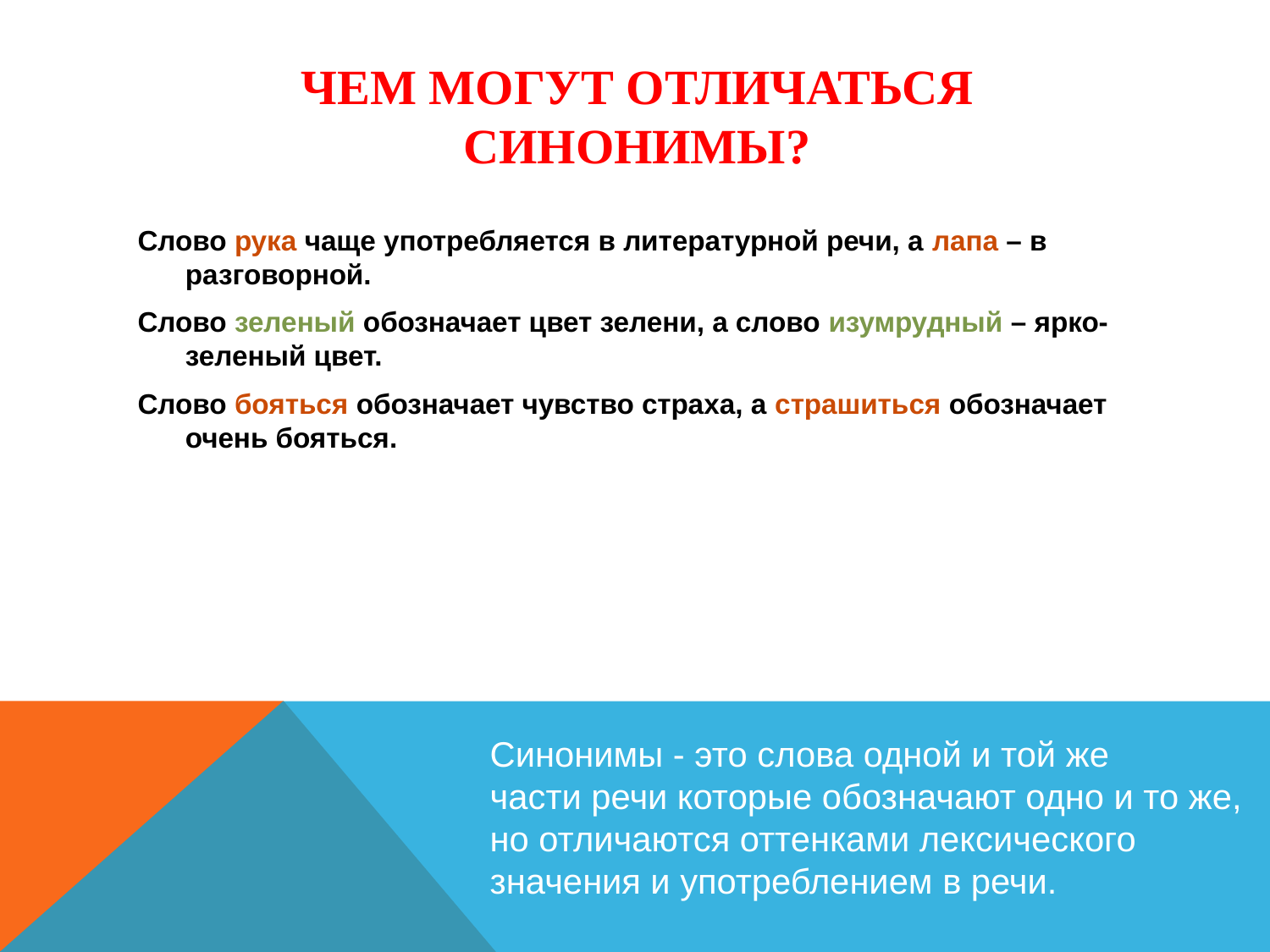

# Чем могут отличаться синонимы?
Слово рука чаще употребляется в литературной речи, а лапа – в разговорной.
Слово зеленый обозначает цвет зелени, а слово изумрудный – ярко-зеленый цвет.
Слово бояться обозначает чувство страха, а страшиться обозначает очень бояться.
Синонимы - это слова одной и той же
части речи которые обозначают одно и то же,
но отличаются оттенками лексического
значения и употреблением в речи.